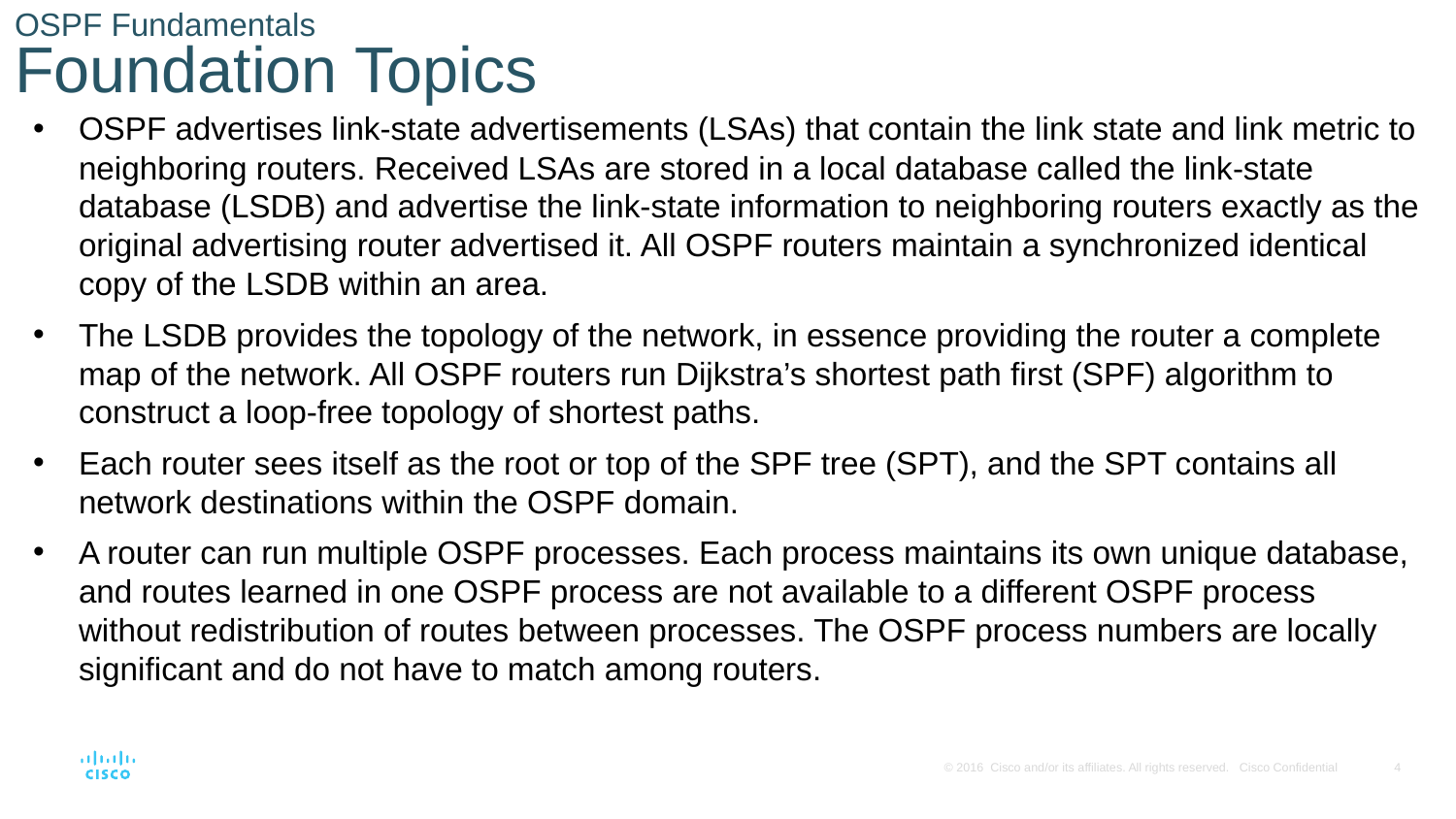

# OSPF Fundamentals Foundation Topics
OSPF advertises link-state advertisements (LSAs) that contain the link state and link metric to neighboring routers. Received LSAs are stored in a local database called the link-state database (LSDB) and advertise the link-state information to neighboring routers exactly as the original advertising router advertised it. All OSPF routers maintain a synchronized identical copy of the LSDB within an area.
The LSDB provides the topology of the network, in essence providing the router a complete map of the network. All OSPF routers run Dijkstra’s shortest path first (SPF) algorithm to construct a loop-free topology of shortest paths.
Each router sees itself as the root or top of the SPF tree (SPT), and the SPT contains all network destinations within the OSPF domain.
A router can run multiple OSPF processes. Each process maintains its own unique database, and routes learned in one OSPF process are not available to a different OSPF process without redistribution of routes between processes. The OSPF process numbers are locally significant and do not have to match among routers.